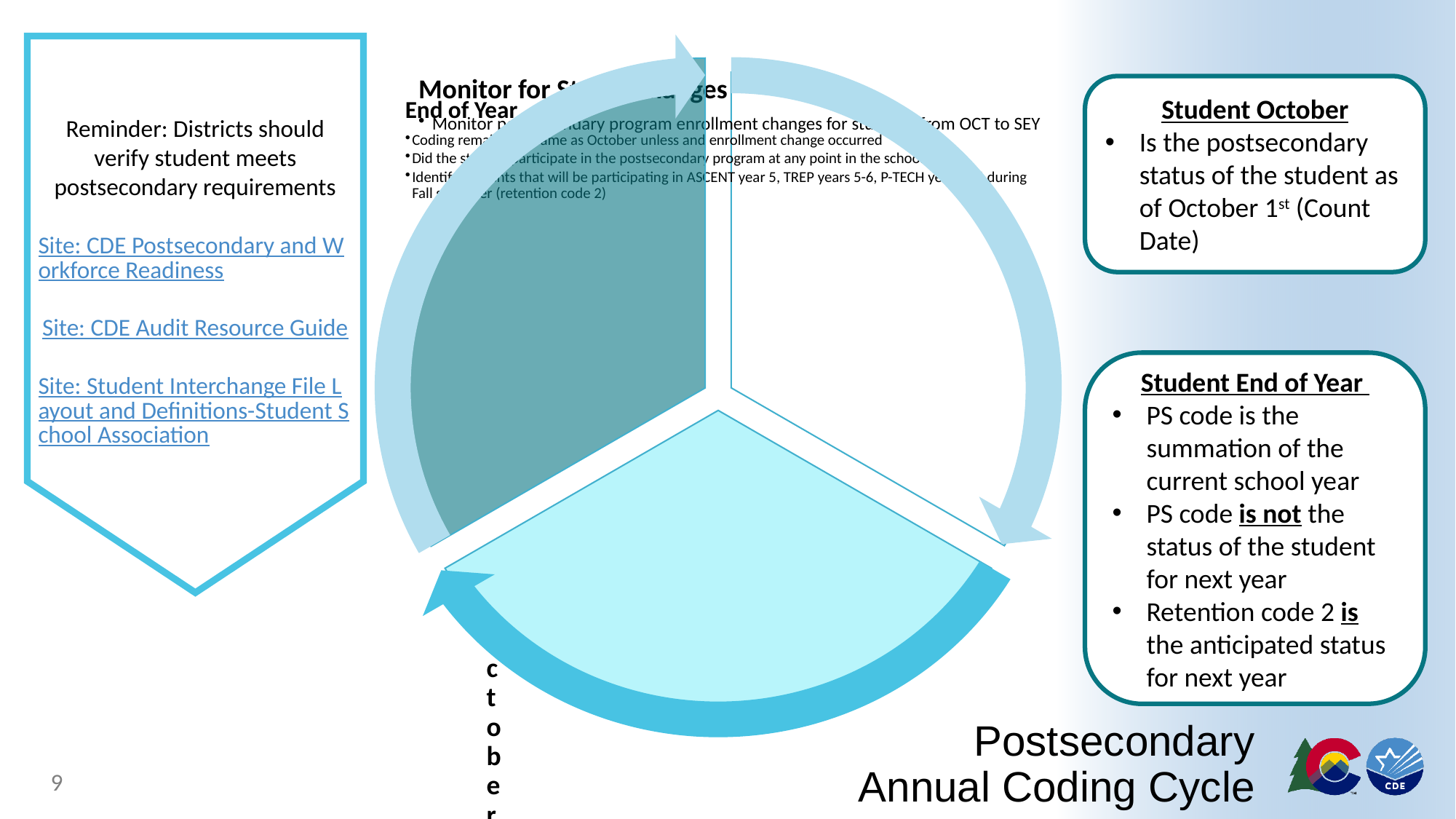

Monitor for Status Changes
Monitor postsecondary program enrollment changes for students from OCT to SEY
End of Year
Coding remains the same as October unless and enrollment change occurred
Did the student participate in the postsecondary program at any point in the school year?
Identify students that will be participating in ASCENT year 5, TREP years 5-6, P-TECH years 5-6 during Fall semester (retention code 2)
 October
Is the student actively participating in the postsecondary program?
Reminder: Districts should verify student meets postsecondary requirements

Site: CDE Postsecondary and Workforce Readiness

Site: CDE Audit Resource Guide

Site: Student Interchange File Layout and Definitions-Student School Association

Student October
Is the postsecondary status of the student as of October 1st (Count Date)
Student End of Year
PS code is the summation of the current school year
PS code is not the status of the student for next year
Retention code 2 is the anticipated status for next year
# Postsecondary Annual Coding Cycle
9